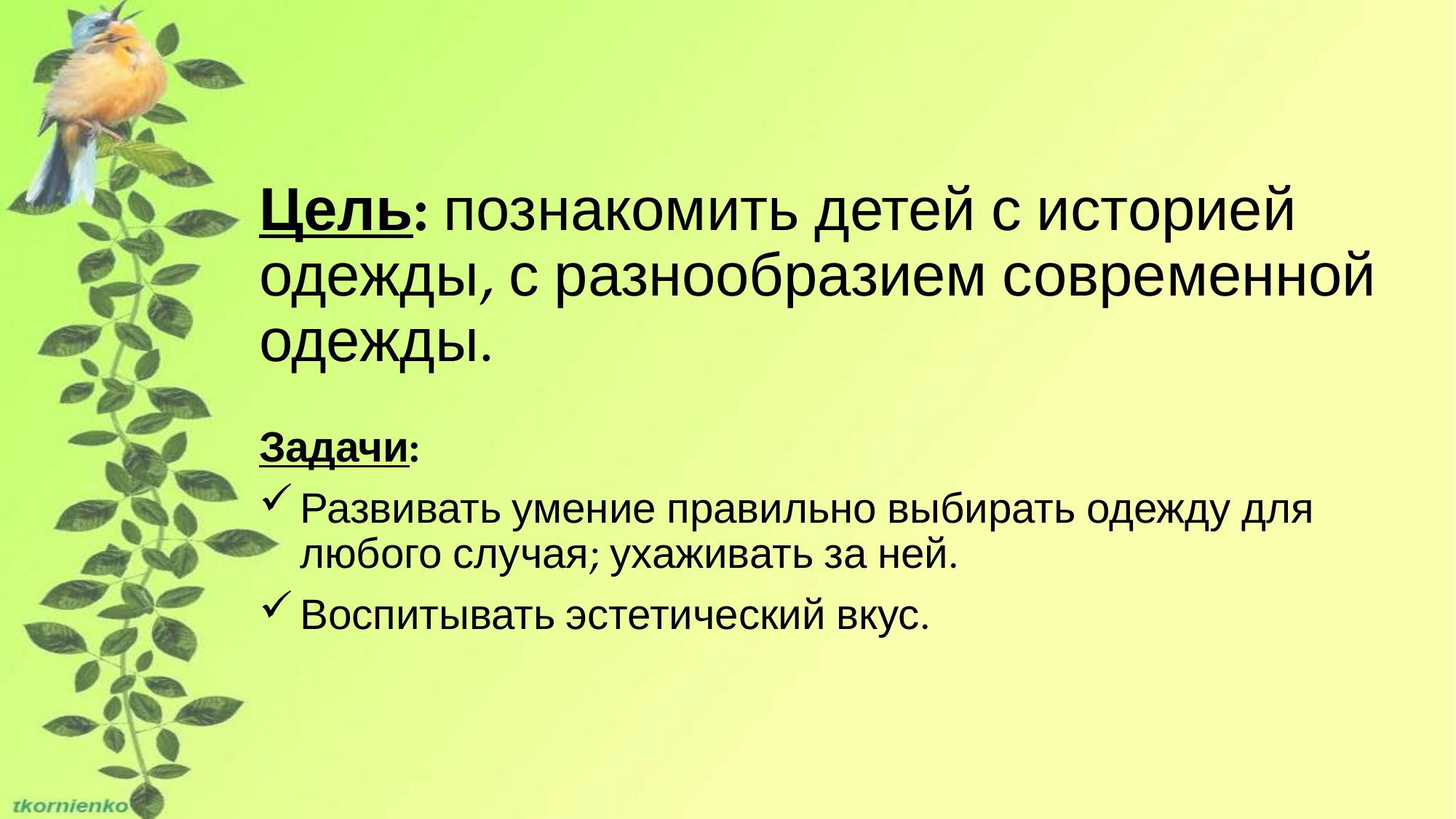

Цель: познакомить детей с историей одежды, с разнообразием современной одежды.
Задачи:
Развивать умение правильно выбирать одежду для любого случая; ухаживать за ней.
Воспитывать эстетический вкус.